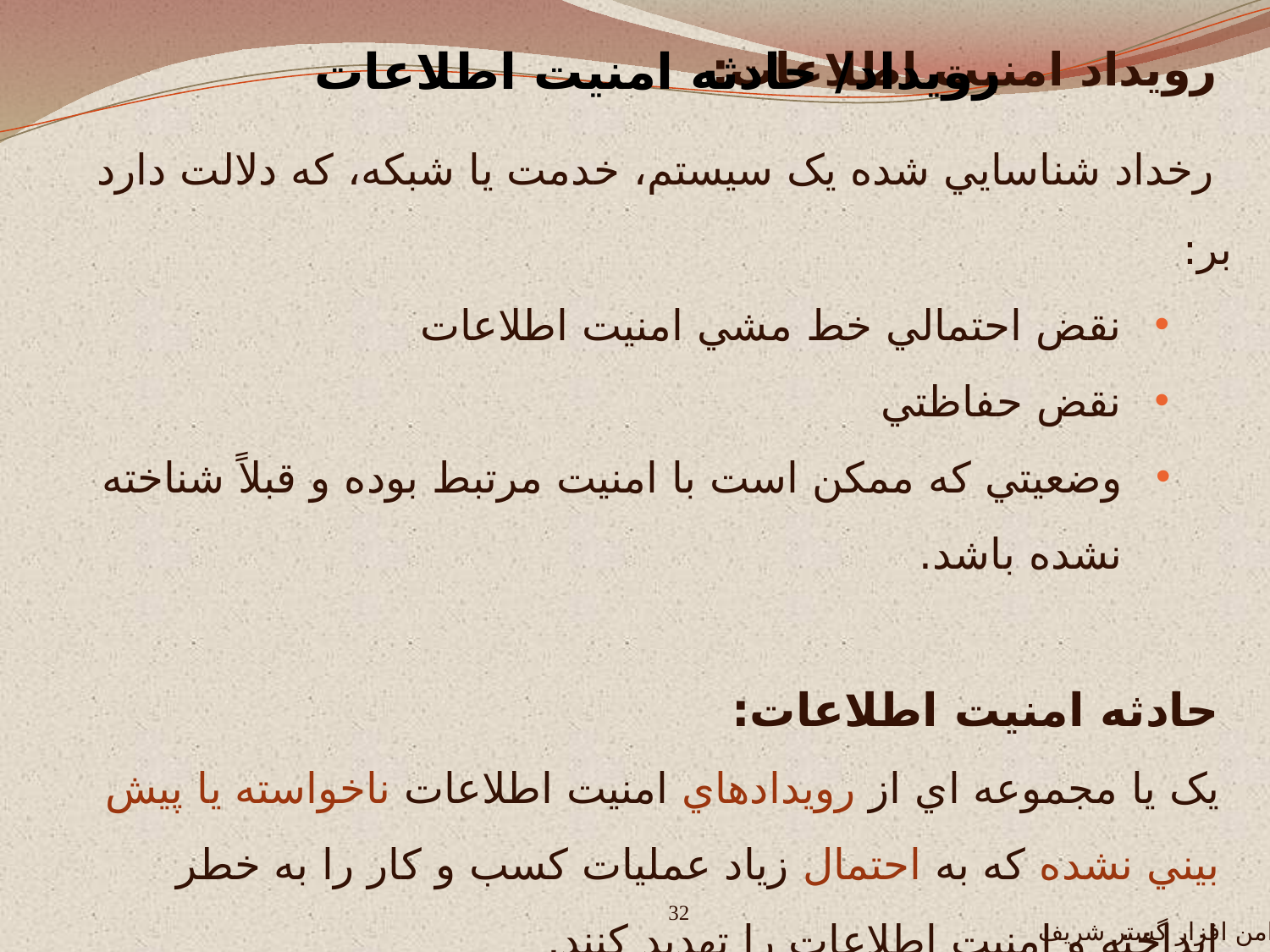

رويداد/ حادثه امنيت اطلاعات
 رويداد امنيت اطلاعات:
 رخداد شناسايي شده يک سيستم، خدمت يا شبکه، که دلالت دارد بر:
نقض احتمالي خط مشي امنيت اطلاعات
نقض حفاظتي
وضعيتي که ممکن است با امنيت مرتبط بوده و قبلاً شناخته نشده باشد.
حادثه امنيت اطلاعات:
يک يا مجموعه اي از رويدادهاي امنيت اطلاعات ناخواسته يا پيش بيني نشده که به احتمال زياد عمليات کسب و کار را به خطر انداخته و امنيت اطلاعات را تهديد کنند.